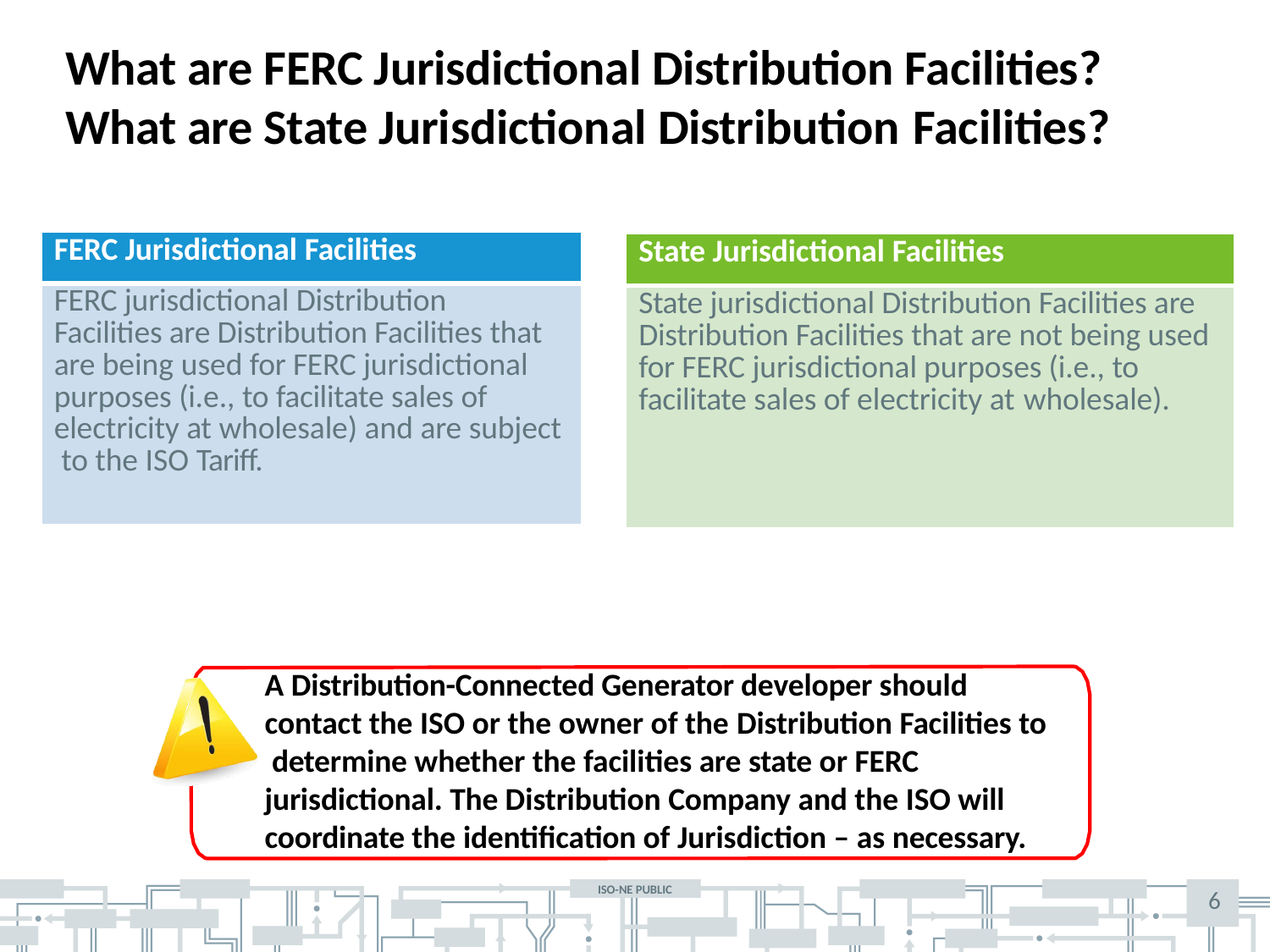

# What are FERC Jurisdictional Distribution Facilities?  What are State Jurisdictional Distribution Facilities?
| FERC Jurisdictional Facilities |
| --- |
| FERC jurisdictional Distribution Facilities are Distribution Facilities that are being used for FERC jurisdictional purposes (i.e., to facilitate sales of electricity at wholesale) and are subject to the ISO Tariff. |
| State Jurisdictional Facilities |
| --- |
| State jurisdictional Distribution Facilities are Distribution Facilities that are not being used for FERC jurisdictional purposes (i.e., to facilitate sales of electricity at wholesale). |
A Distribution-Connected Generator developer should  contact the ISO or the owner of the Distribution Facilities to  determine whether the facilities are state or FERC  jurisdictional. The Distribution Company and the ISO will  coordinate the identification of Jurisdiction – as necessary.

6